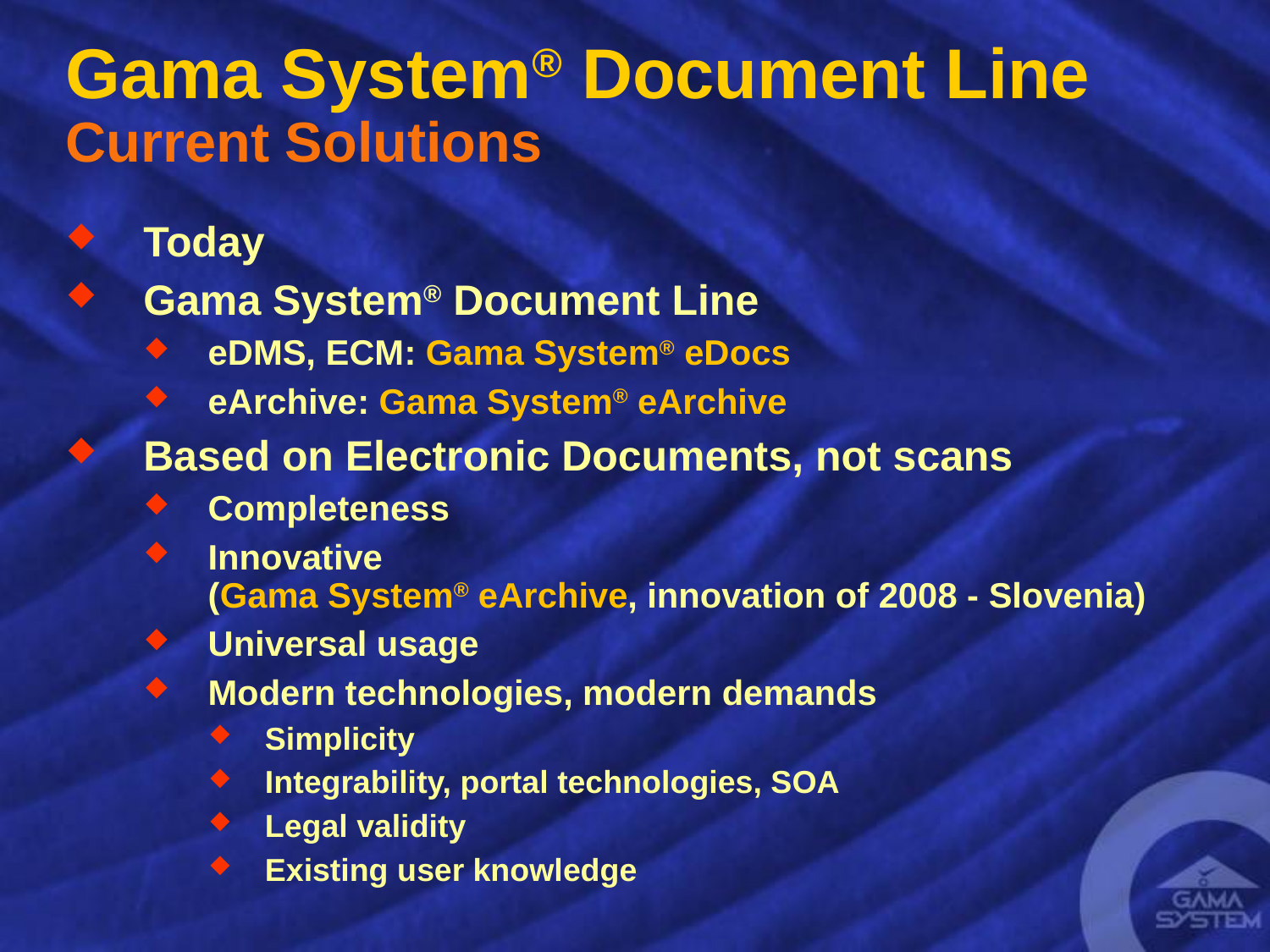

# Gama System® Document Line Current Solutions
Today
Gama System® Document Line
eDMS, ECM: Gama System® eDocs
eArchive: Gama System® eArchive
Based on Electronic Documents, not scans
Completeness
Innovative
(Gama System® eArchive, innovation of 2008 - Slovenia)
Universal usage
Modern technologies, modern demands
Simplicity
Integrability, portal technologies, SOA
Legal validity
Existing user knowledge